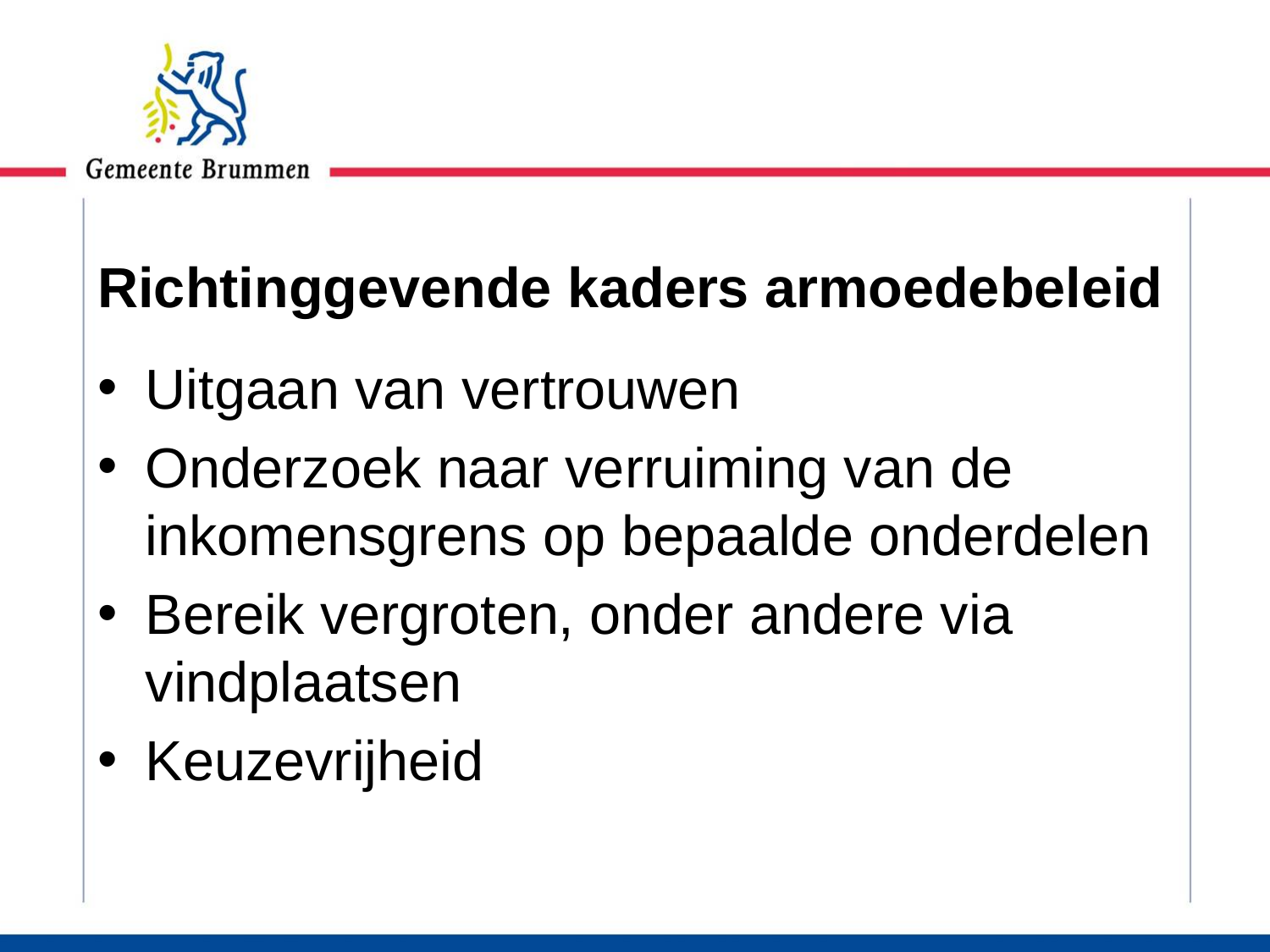

# Richtinggevende kaders armoedebeleid
Uitgaan van vertrouwen
Onderzoek naar verruiming van de inkomensgrens op bepaalde onderdelen
Bereik vergroten, onder andere via vindplaatsen
Keuzevrijheid